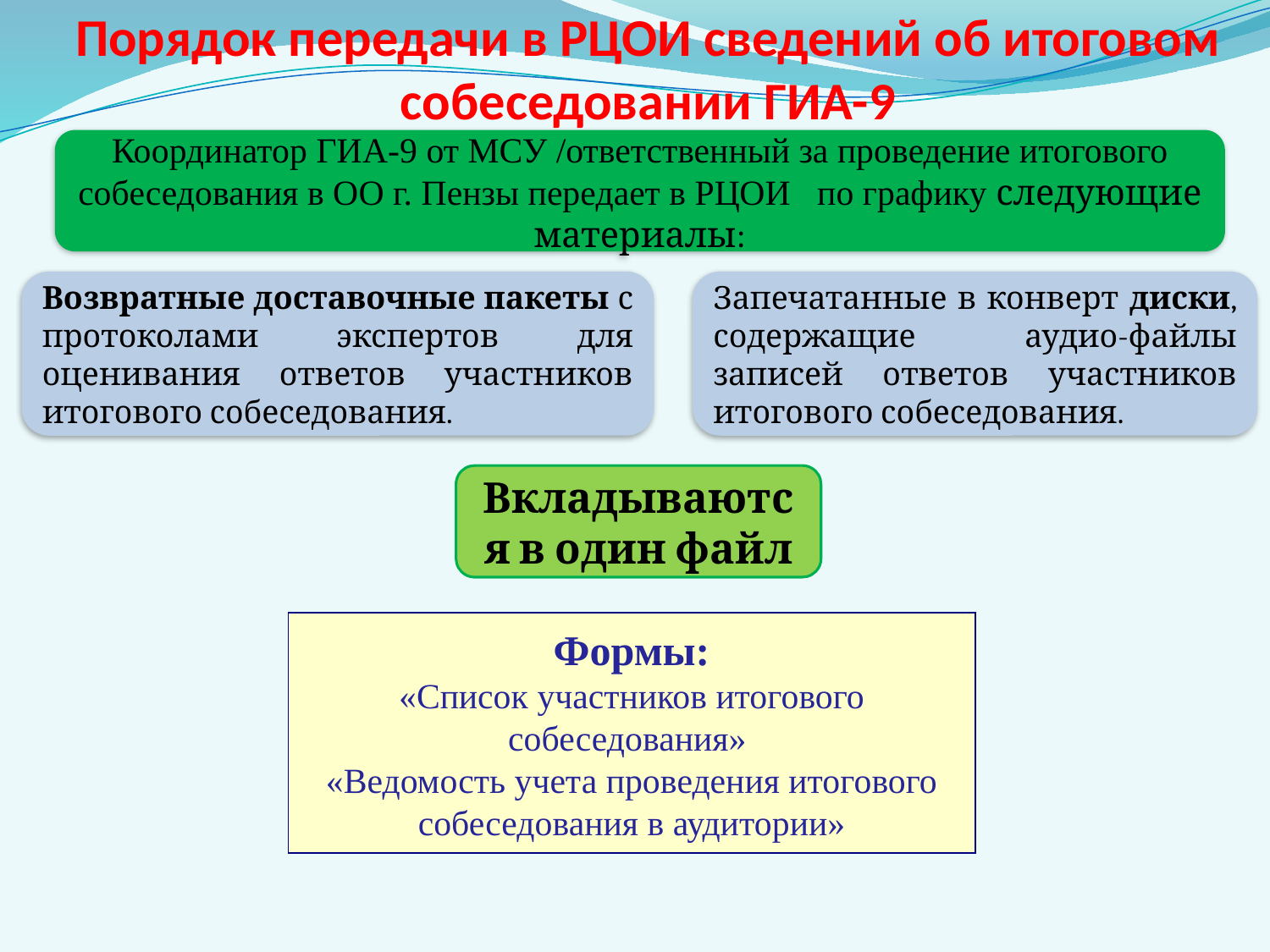

# Порядок передачи в РЦОИ сведений об итоговом собеседовании ГИА-9
Координатор ГИА-9 от МСУ /ответственный за проведение итогового собеседования в ОО г. Пензы передает в РЦОИ   по графику следующие материалы:
Возвратные доставочные пакеты с протоколами экспертов для оценивания ответов участников итогового собеседования.
Запечатанные в конверт диски, содержащие аудио-файлы записей ответов участников итогового собеседования.
Вкладываются в один файл
Формы:
«Список участников итогового собеседования»
«Ведомость учета проведения итогового собеседования в аудитории»